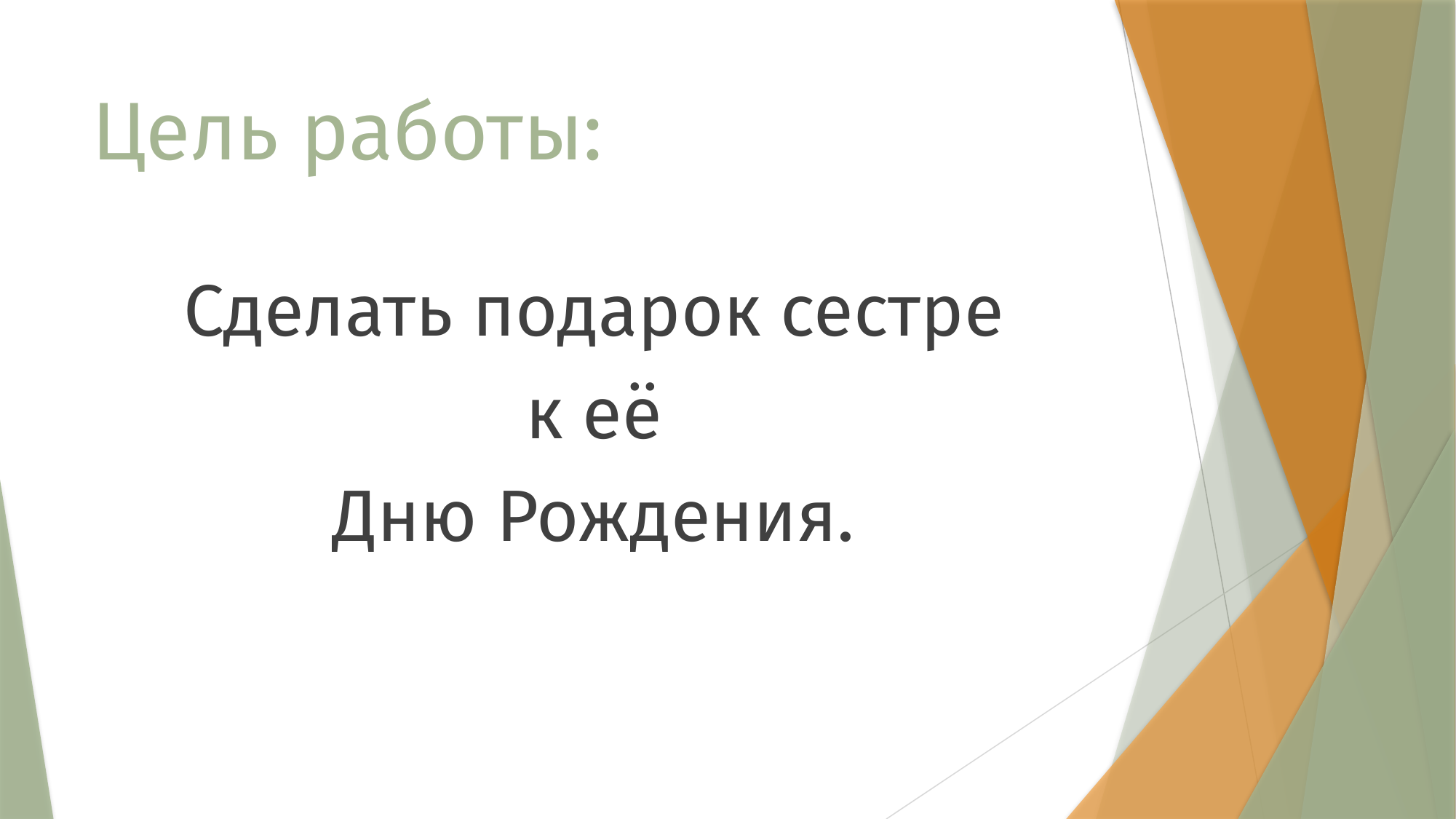

# Цель работы:
Сделать подарок сестре
 к её
Дню Рождения.